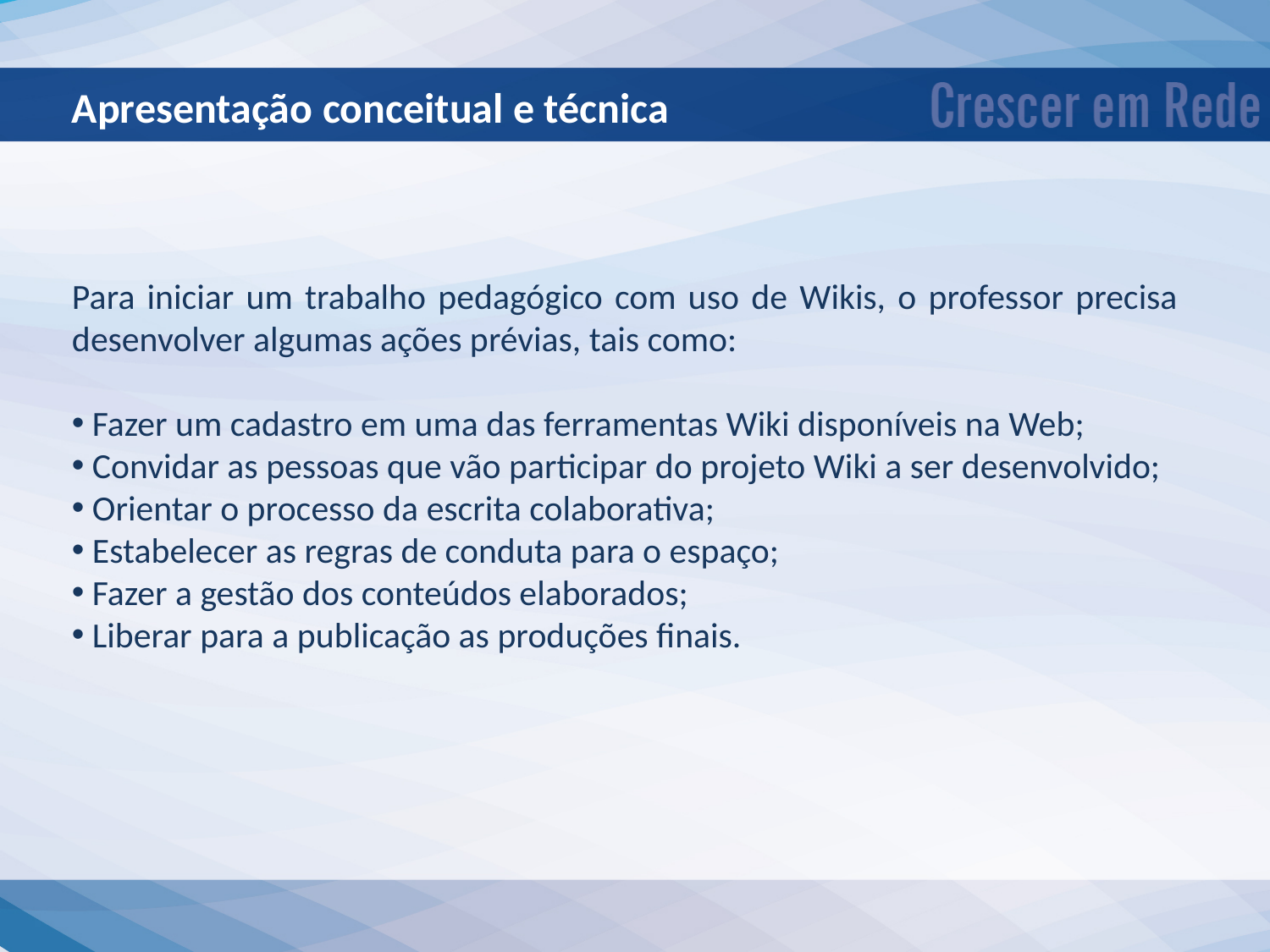

Apresentação conceitual e técnica
Para iniciar um trabalho pedagógico com uso de Wikis, o professor precisa desenvolver algumas ações prévias, tais como:

 Fazer um cadastro em uma das ferramentas Wiki disponíveis na Web;
 Convidar as pessoas que vão participar do projeto Wiki a ser desenvolvido;
 Orientar o processo da escrita colaborativa;
 Estabelecer as regras de conduta para o espaço;
 Fazer a gestão dos conteúdos elaborados;
 Liberar para a publicação as produções finais.